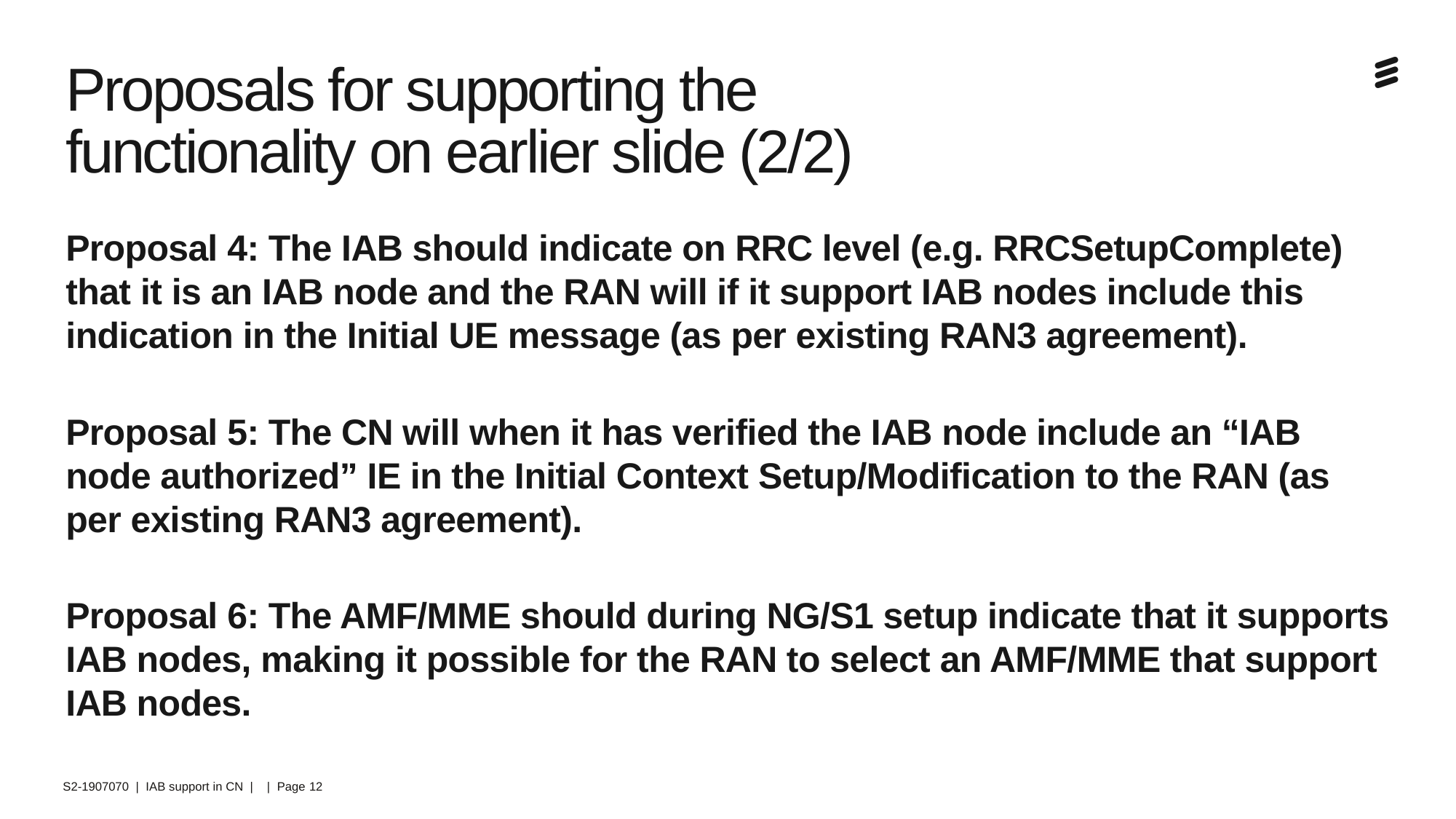

# Proposals for supporting the functionality on earlier slide (2/2)
Proposal 4: The IAB should indicate on RRC level (e.g. RRCSetupComplete) that it is an IAB node and the RAN will if it support IAB nodes include this indication in the Initial UE message (as per existing RAN3 agreement).

Proposal 5: The CN will when it has verified the IAB node include an “IAB node authorized” IE in the Initial Context Setup/Modification to the RAN (as per existing RAN3 agreement).

Proposal 6: The AMF/MME should during NG/S1 setup indicate that it supports IAB nodes, making it possible for the RAN to select an AMF/MME that support IAB nodes.